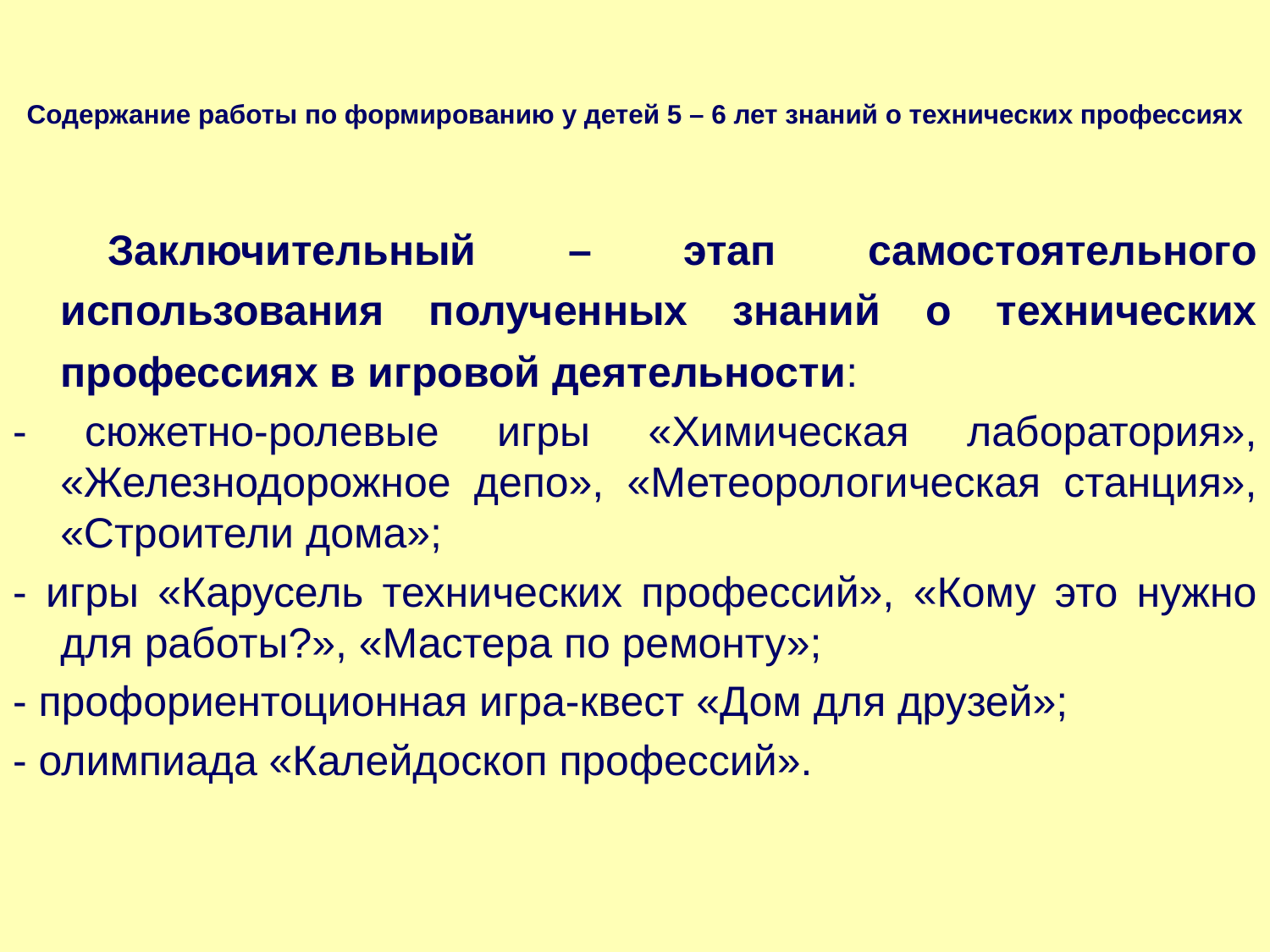

# Содержание работы по формированию у детей 5 – 6 лет знаний о технических профессиях
Заключительный – этап самостоятельного использования полученных знаний о технических профессиях в игровой деятельности:
- сюжетно-ролевые игры «Химическая лаборатория», «Железнодорожное депо», «Метеорологическая станция», «Строители дома»;
- игры «Карусель технических профессий», «Кому это нужно для работы?», «Мастера по ремонту»;
- профориентоционная игра-квест «Дом для друзей»;
- олимпиада «Калейдоскоп профессий».